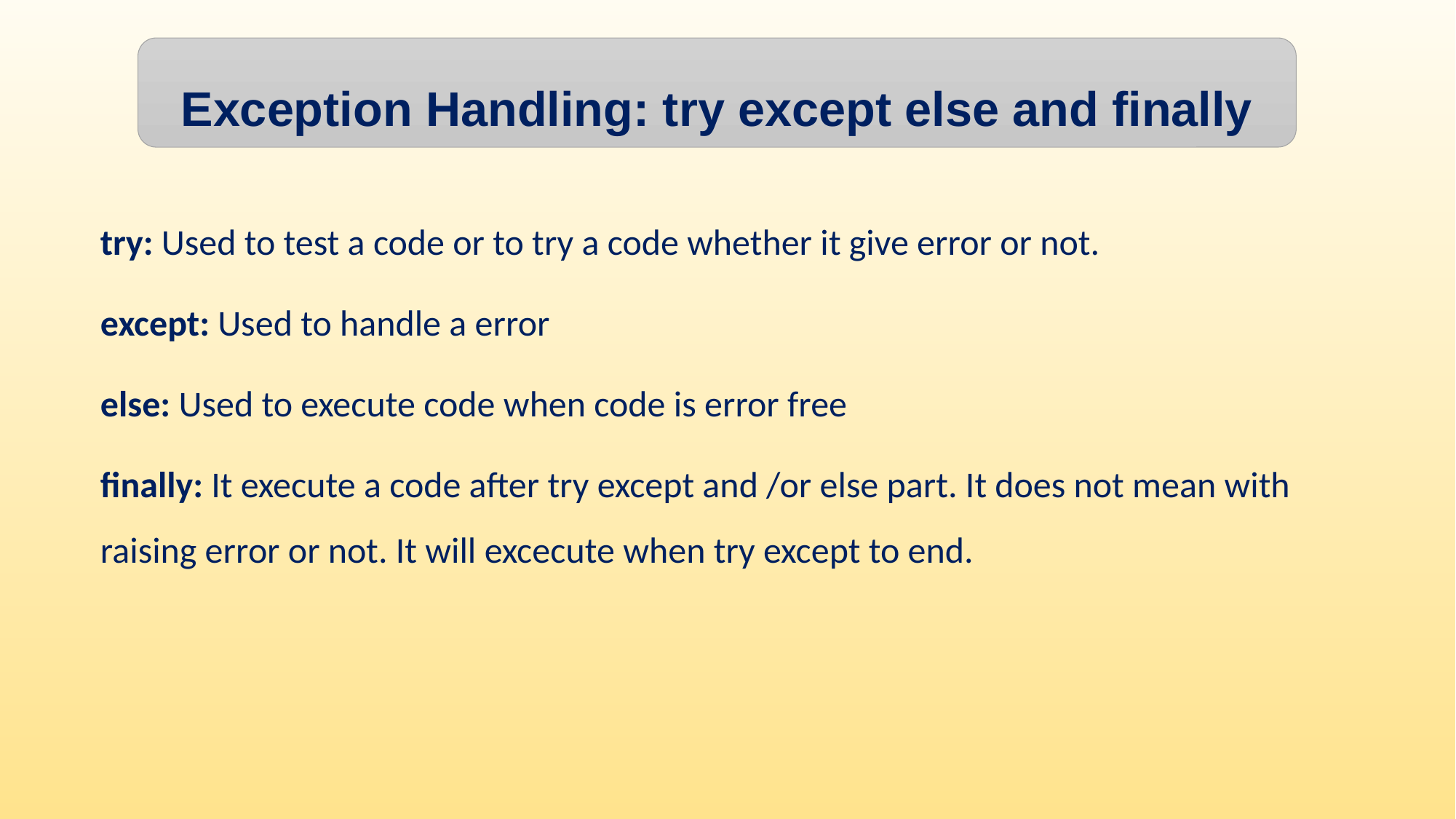

Exception Handling: try except else and finally
try: Used to test a code or to try a code whether it give error or not.
except: Used to handle a error
else: Used to execute code when code is error free
finally: It execute a code after try except and /or else part. It does not mean with raising error or not. It will excecute when try except to end.